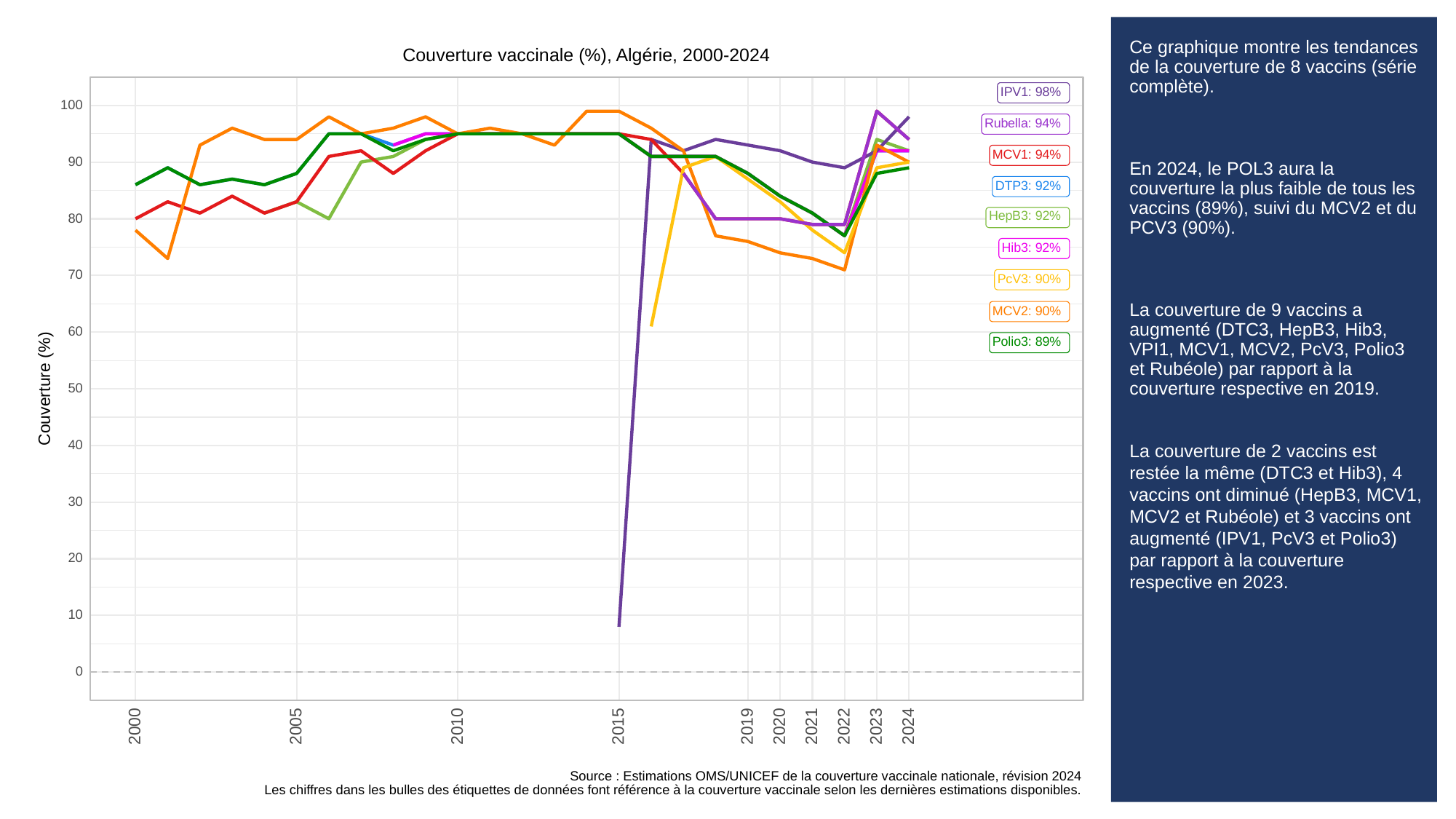

# Ce graphique montre les tendances de la couverture de 8 vaccins (série complète).

En 2024, le POL3 aura la couverture la plus faible de tous les vaccins (89%), suivi du MCV2 et du PCV3 (90%).

La couverture de 9 vaccins a augmenté (DTC3, HepB3, Hib3, VPI1, MCV1, MCV2, PcV3, Polio3 et Rubéole) par rapport à la couverture respective en 2019.

La couverture de 2 vaccins est restée la même (DTC3 et Hib3), 4 vaccins ont diminué (HepB3, MCV1, MCV2 et Rubéole) et 3 vaccins ont augmenté (IPV1, PcV3 et Polio3) par rapport à la couverture respective en 2023.

Couverture vaccinale (%), Algérie, 2000-2024

IPV1: 98%

100

Rubella: 94%

MCV1: 94%

90

DTP3: 92%

HepB3: 92%
80

Hib3: 92%

70
PcV3: 90%

MCV2: 90%
60

Polio3: 89%

Couverture (%)
50

40

30

20

10

0

2023
2000
2005
2010
2015
2019
2020
2021
2022
2024
Source : Estimations OMS/UNICEF de la couverture vaccinale nationale, révision 2024
Les chiffres dans les bulles des étiquettes de données font référence à la couverture vaccinale selon les dernières estimations disponibles.